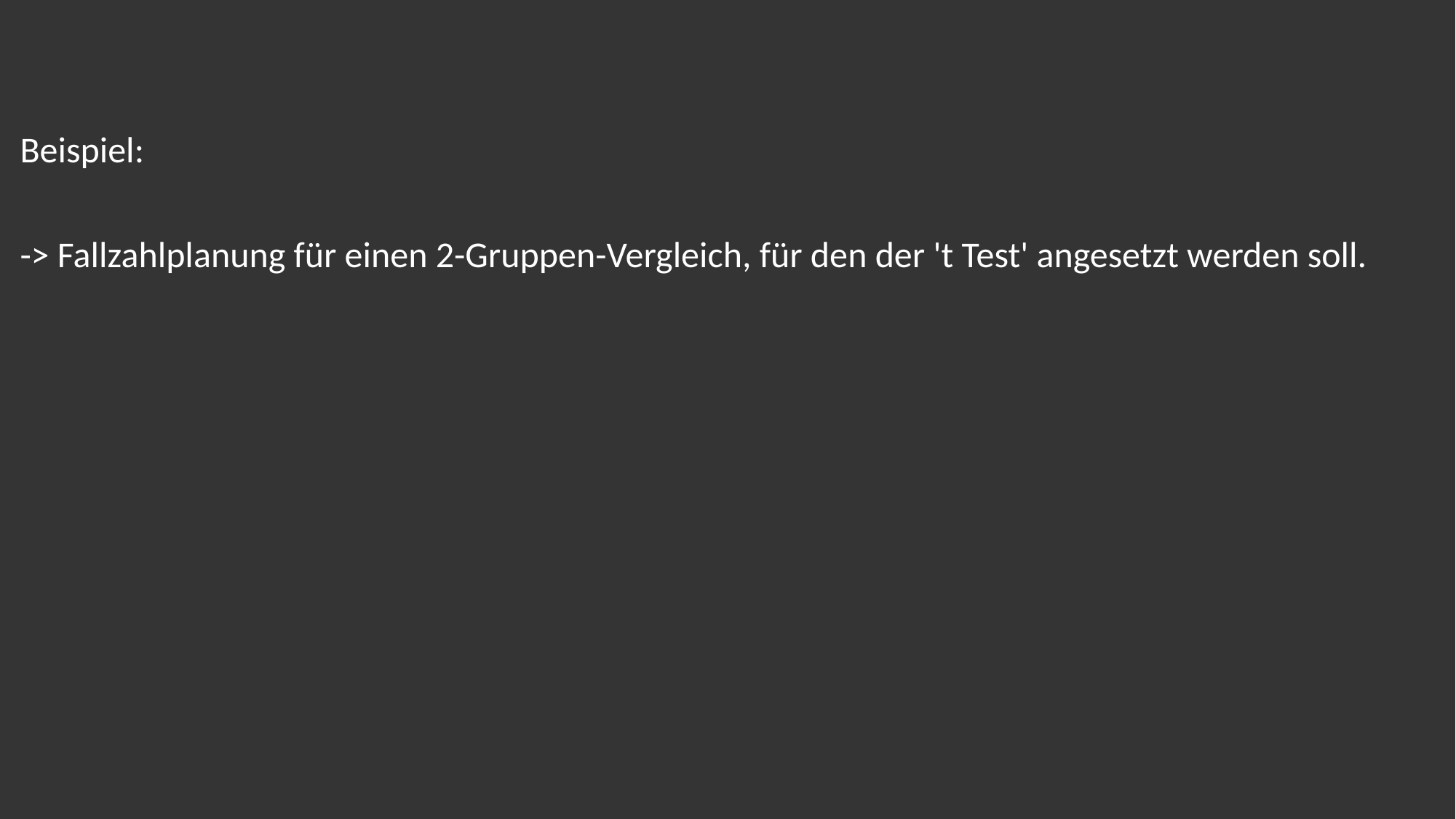

Beispiel:

-> Fallzahlplanung für einen 2-Gruppen-Vergleich, für den der 't Test' angesetzt werden soll.